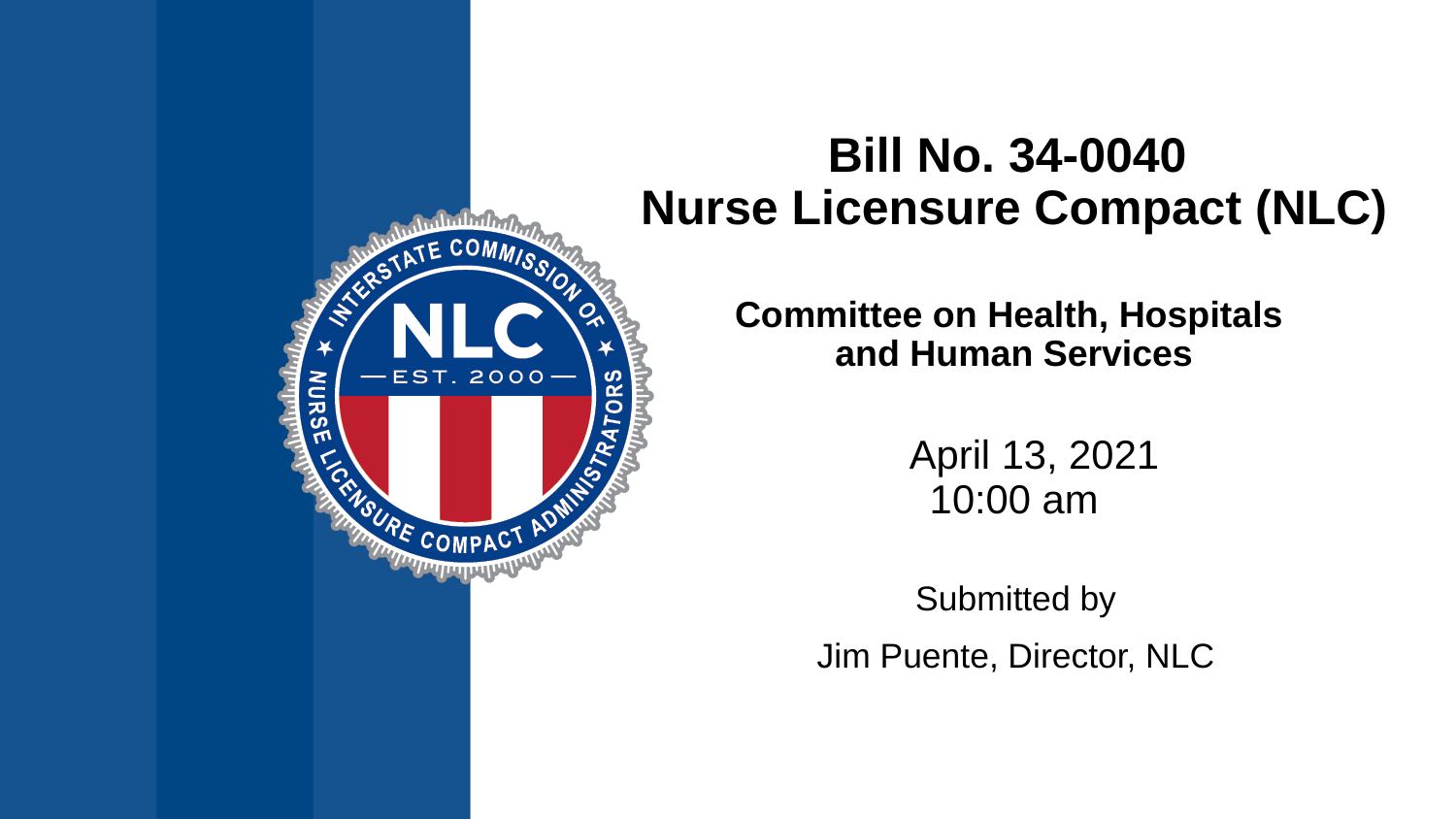

# Bill No. 34-0040 Nurse Licensure Compact (NLC) Committee on Health, Hospitals and Human Services April 13, 2021 10:00 am
Submitted by
Jim Puente, Director, NLC